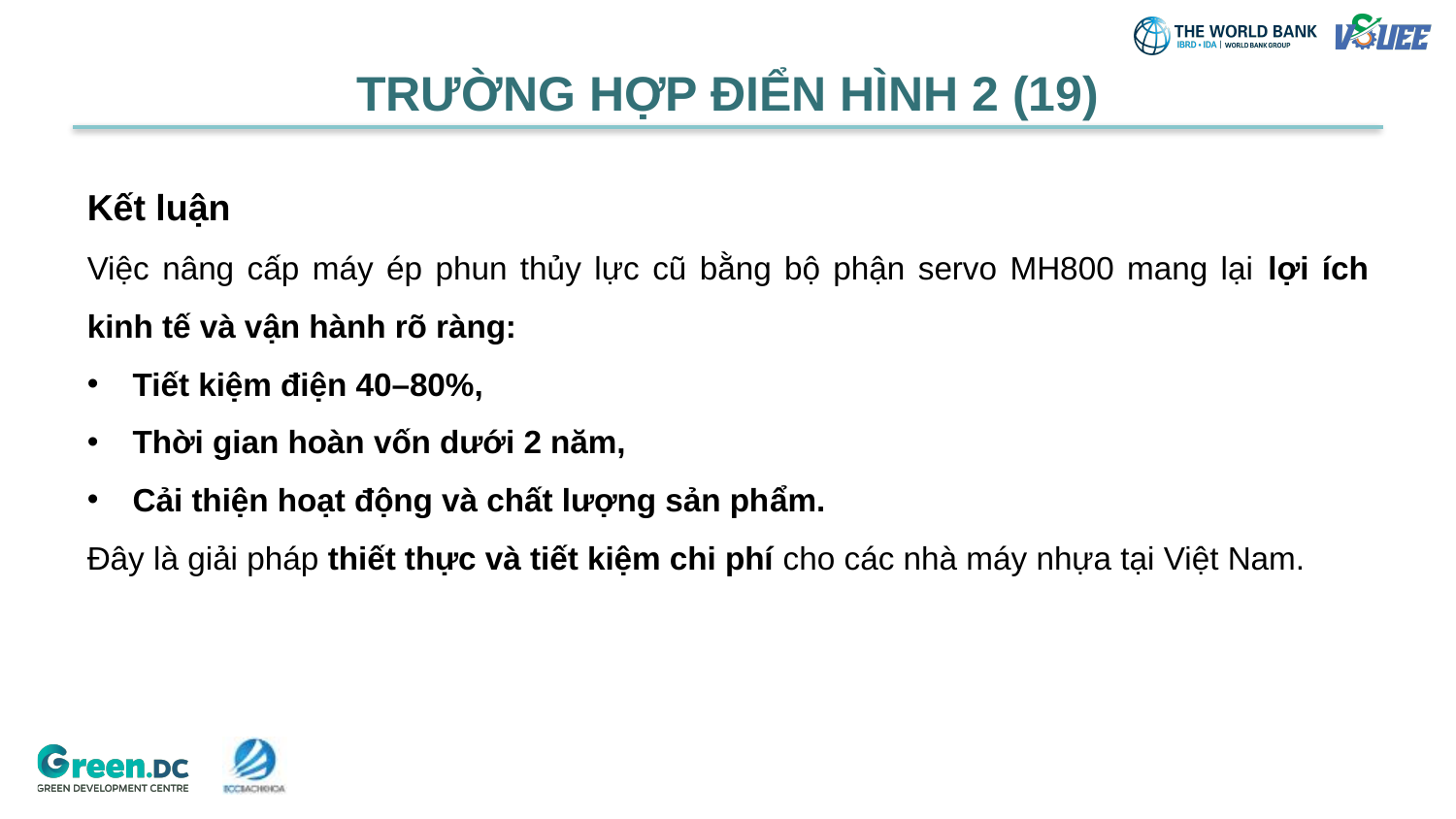

# TRƯỜNG HỢP ĐIỂN HÌNH 2 (19)
Kết luận
Việc nâng cấp máy ép phun thủy lực cũ bằng bộ phận servo MH800 mang lại lợi ích kinh tế và vận hành rõ ràng:
Tiết kiệm điện 40–80%,
Thời gian hoàn vốn dưới 2 năm,
Cải thiện hoạt động và chất lượng sản phẩm.
Đây là giải pháp thiết thực và tiết kiệm chi phí cho các nhà máy nhựa tại Việt Nam.